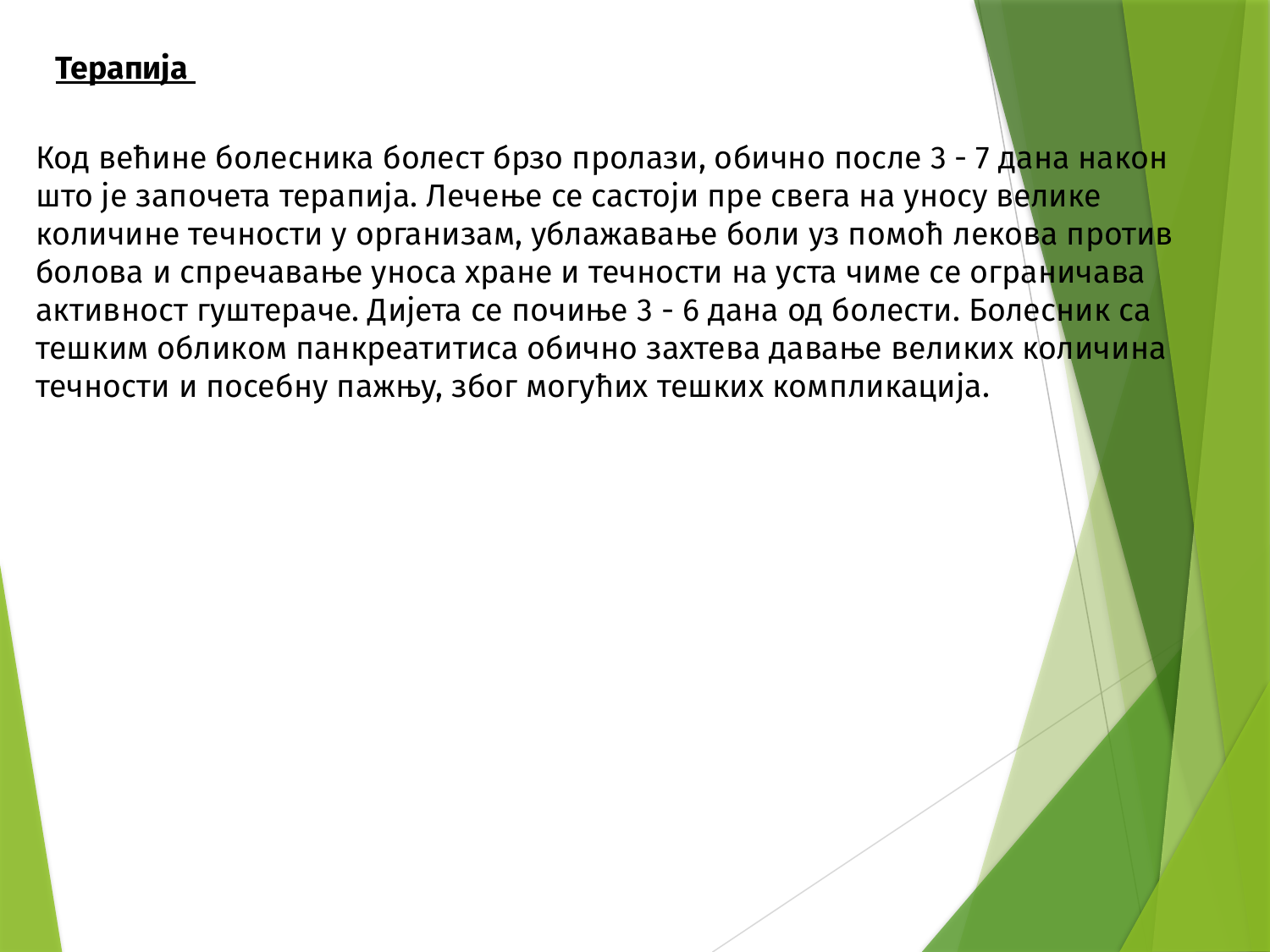

Терапија
Код већине болесника болест брзо пролази, обично после 3 - 7 дана након што је започета терапија. Лечење се састоји пре свега на уносу велике количине течности у организам, ублажавање боли уз помоћ лекова против болова и спречавање уноса хране и течности на уста чиме се ограничава активност гуштераче. Дијета се почиње 3 - 6 дана од болести. Болесник са тешким обликом панкреатитиса обично захтева давање великих количина течности и посебну пажњу, због могућих тешких компликација.